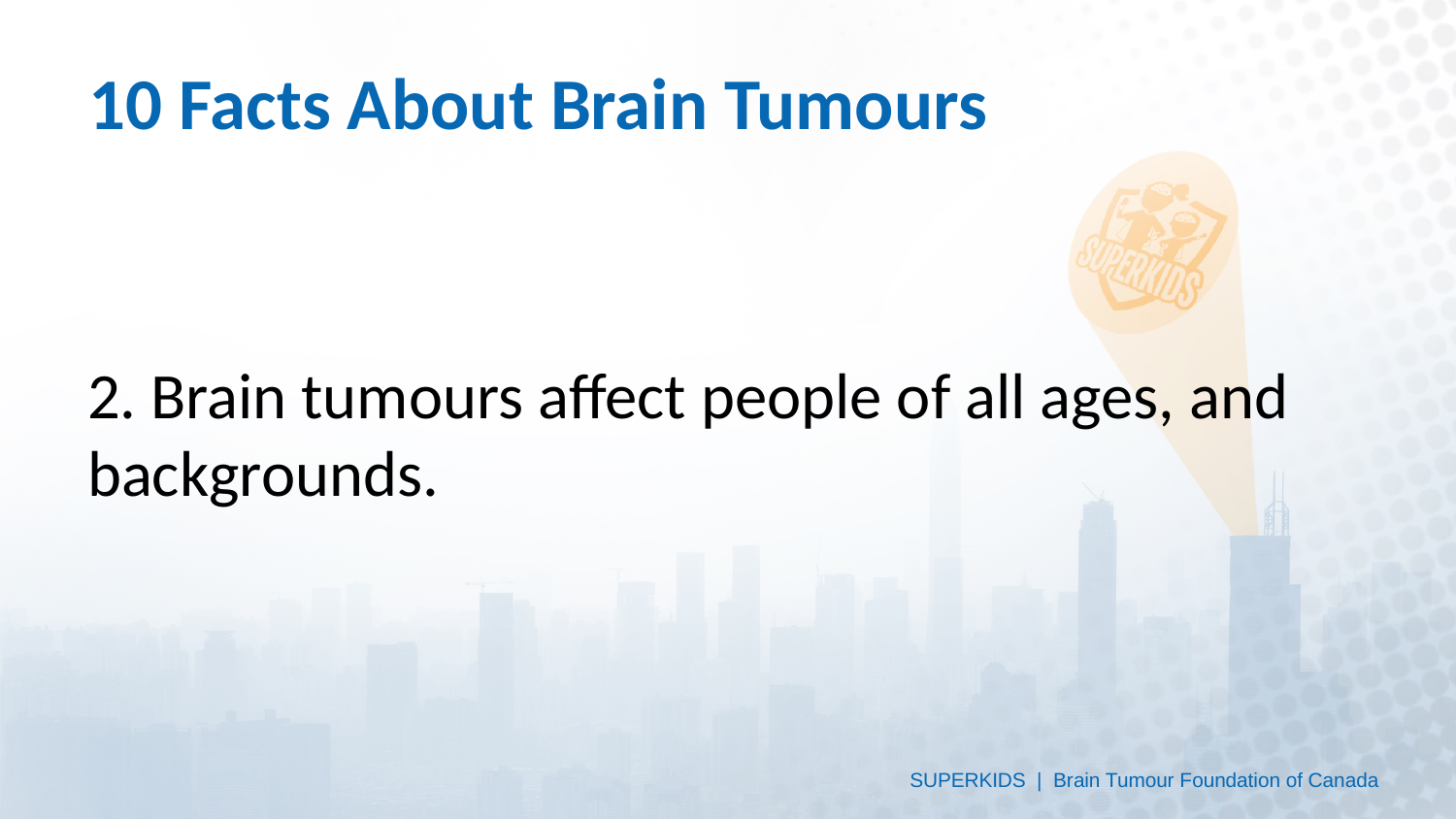

# 10 Facts About Brain Tumours
2. Brain tumours affect people of all ages, and backgrounds.